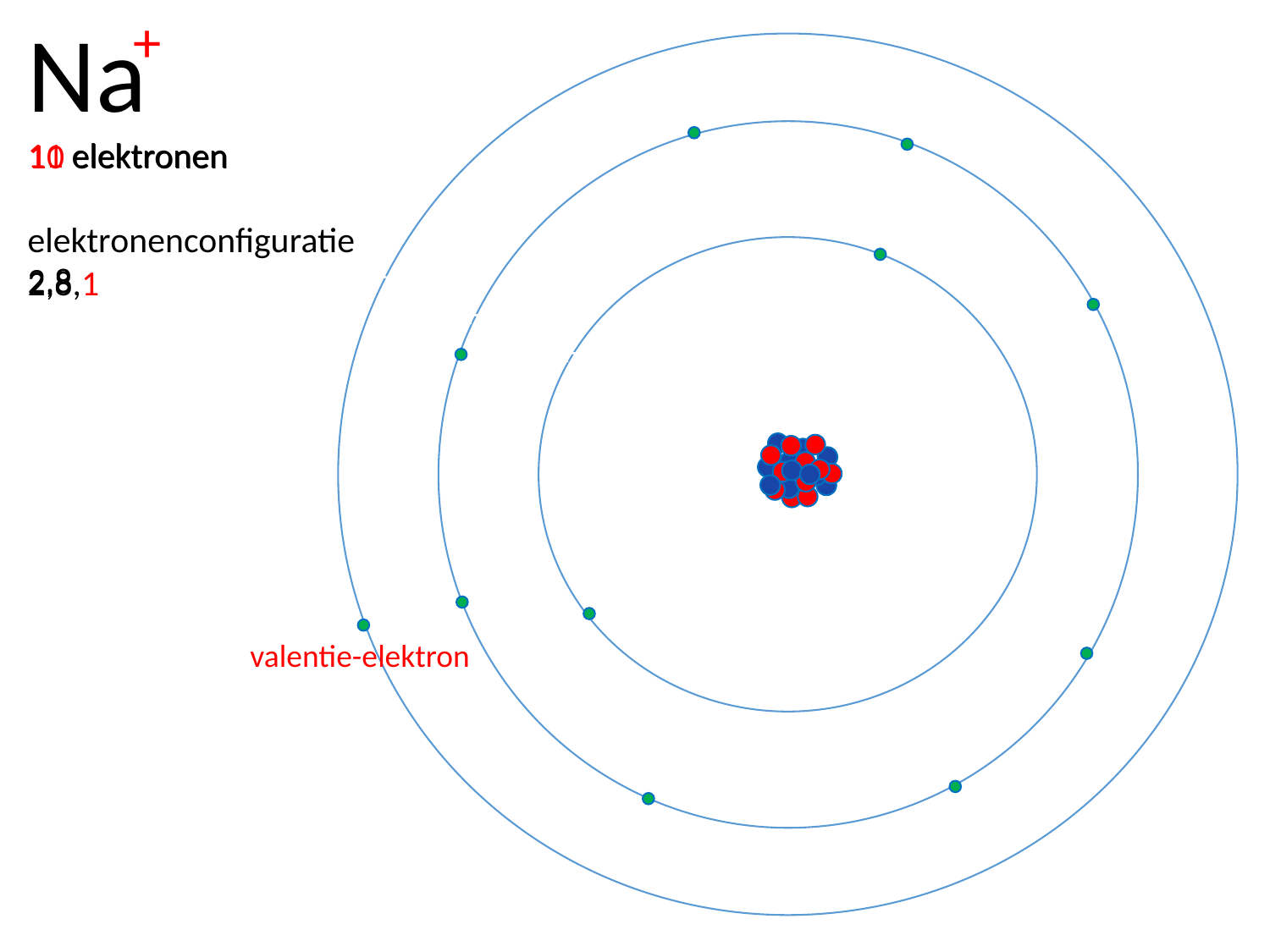

Na
11 elektronen

elektronenconfiguratie
2,8,1
+

10 elektronen

                       M-schil  e-
                                      L-schil 8e-
                                                   K-schil max. 2 e-

         valentie-elektron

2,8